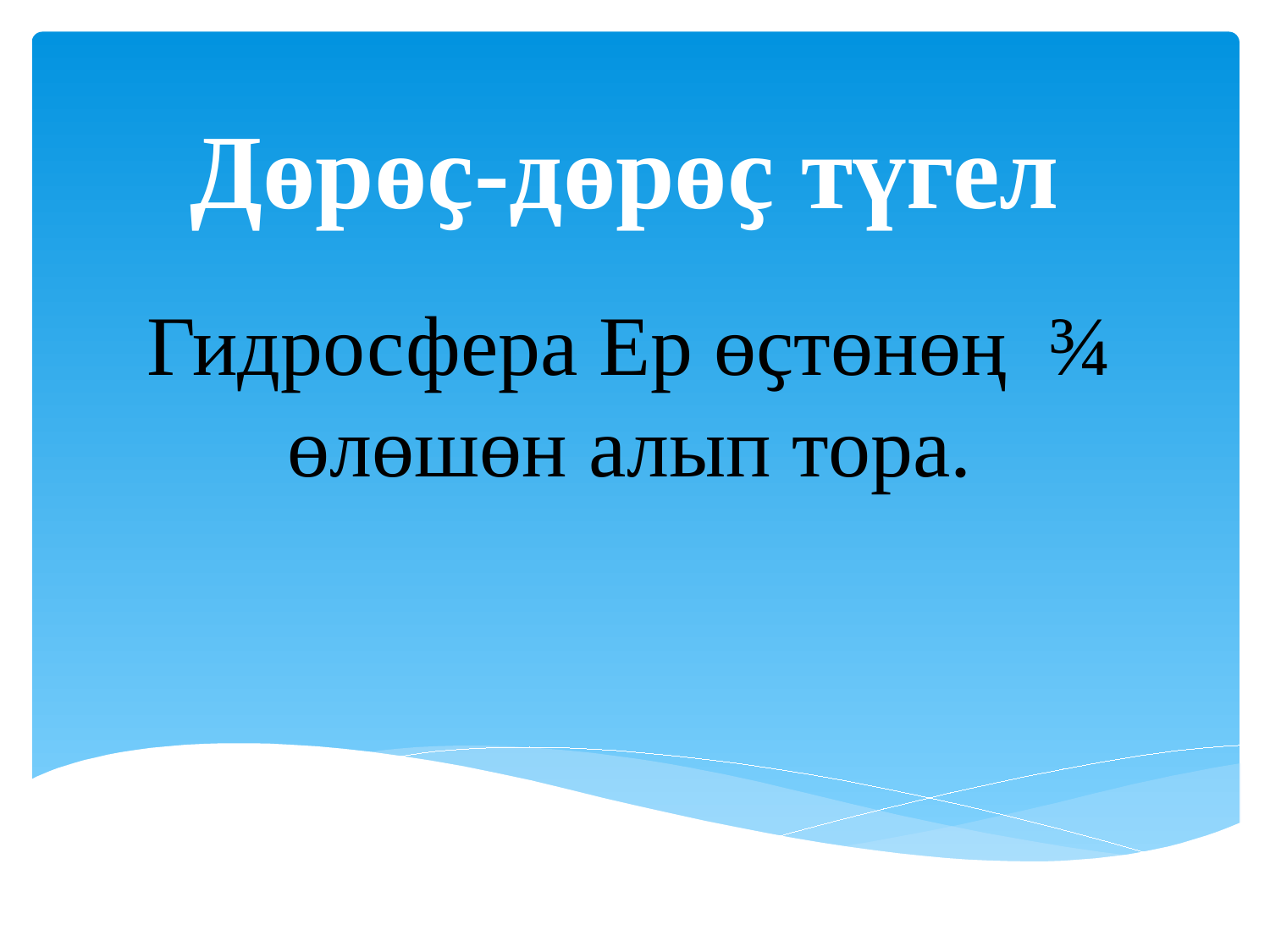

# Дөрөҫ-дөрөҫ түгел

Гидросфера Ер өҫтөнөң  ¾ өлөшөн алып тора.